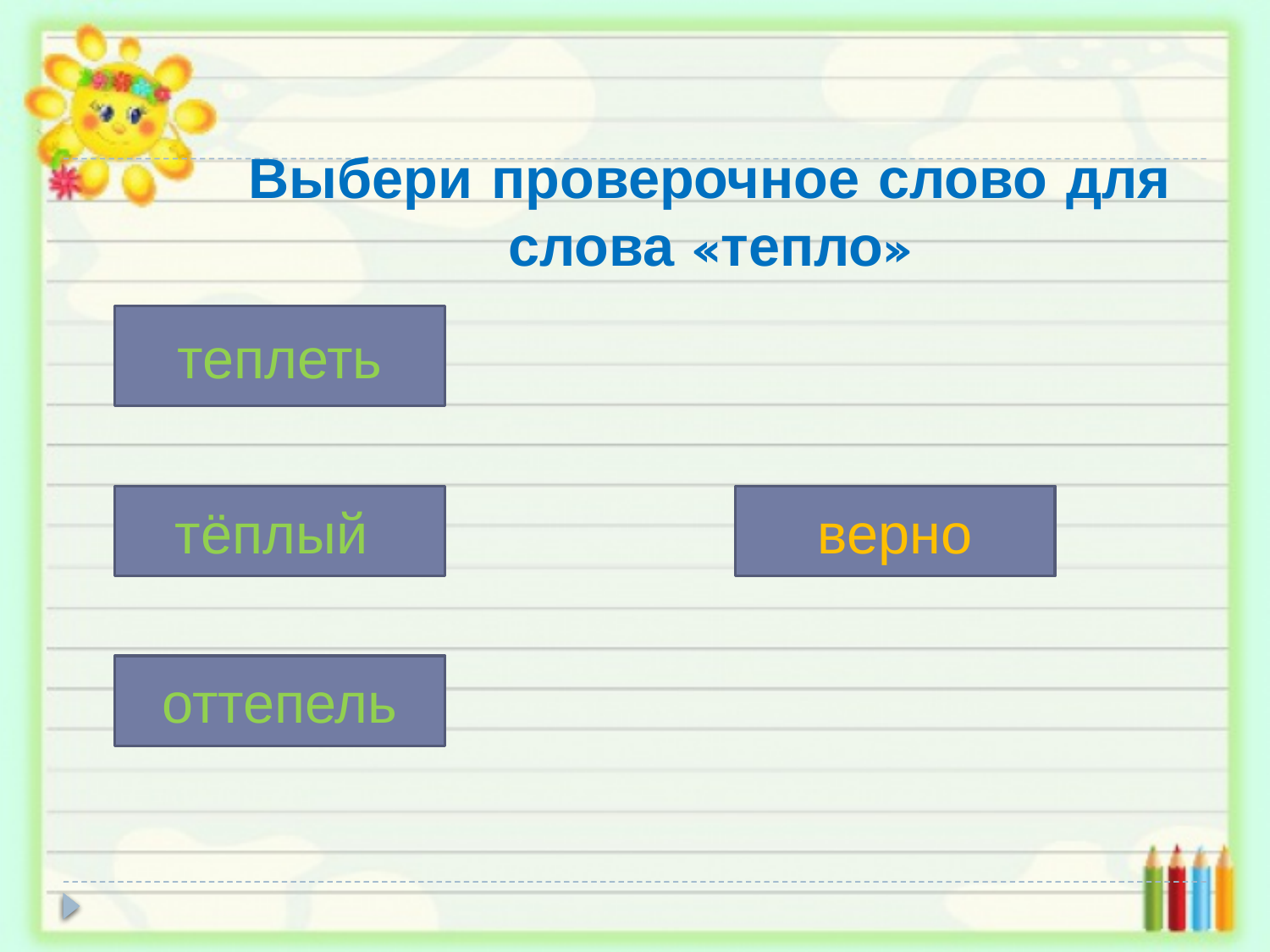

Выбери проверочное слово для слова «тепло»
теплеть
тёплый
верно
оттепель